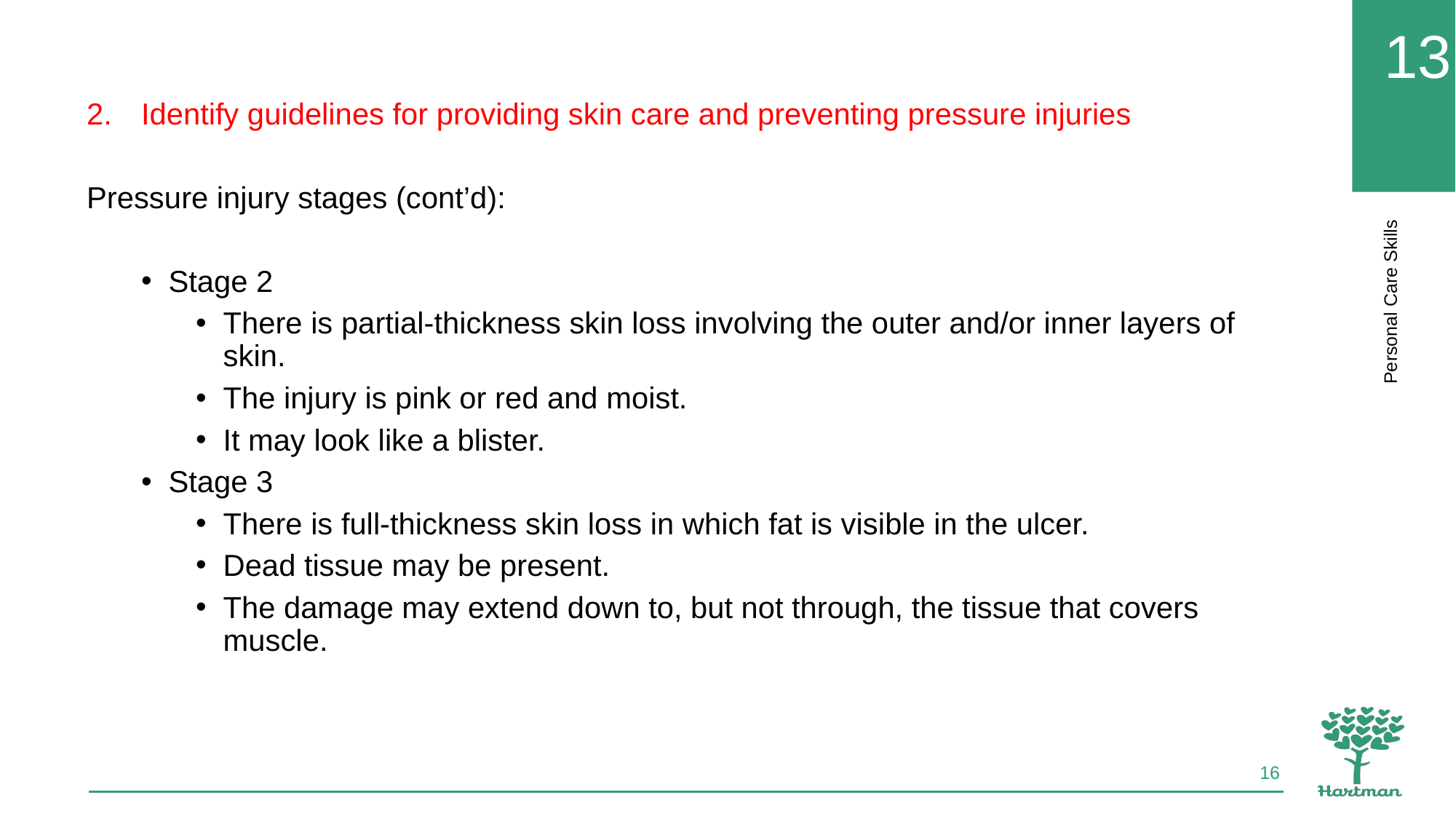

Identify guidelines for providing skin care and preventing pressure injuries

Pressure injury stages (cont’d):

Stage 2
There is partial-thickness skin loss involving the outer and/or inner layers of skin.
The injury is pink or red and moist.
It may look like a blister.
Stage 3
There is full-thickness skin loss in which fat is visible in the ulcer.
Dead tissue may be present.
The damage may extend down to, but not through, the tissue that covers muscle.

16